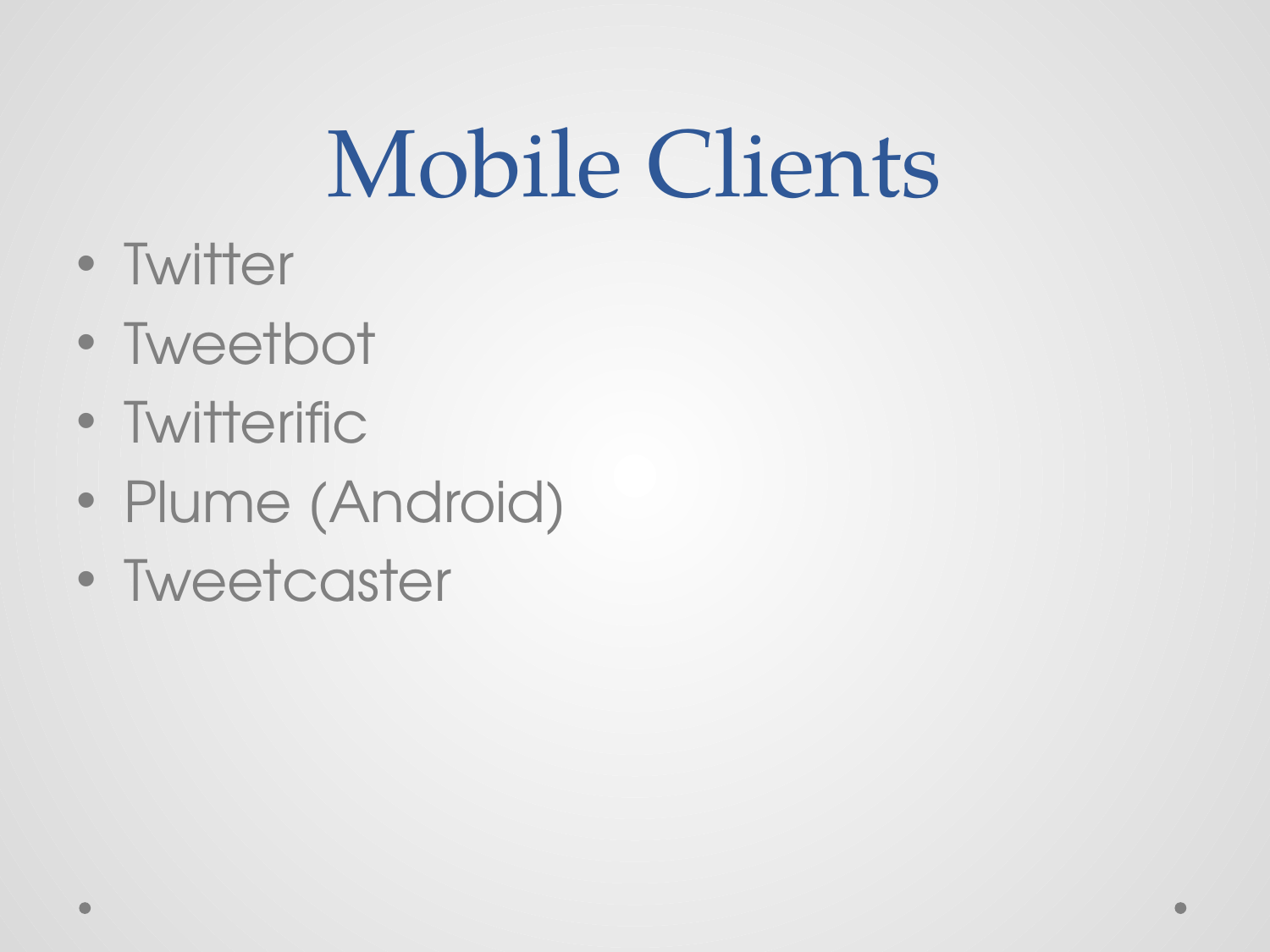

# Mobile Clients
Twitter
Tweetbot
Twitterific
Plume (Android)
Tweetcaster